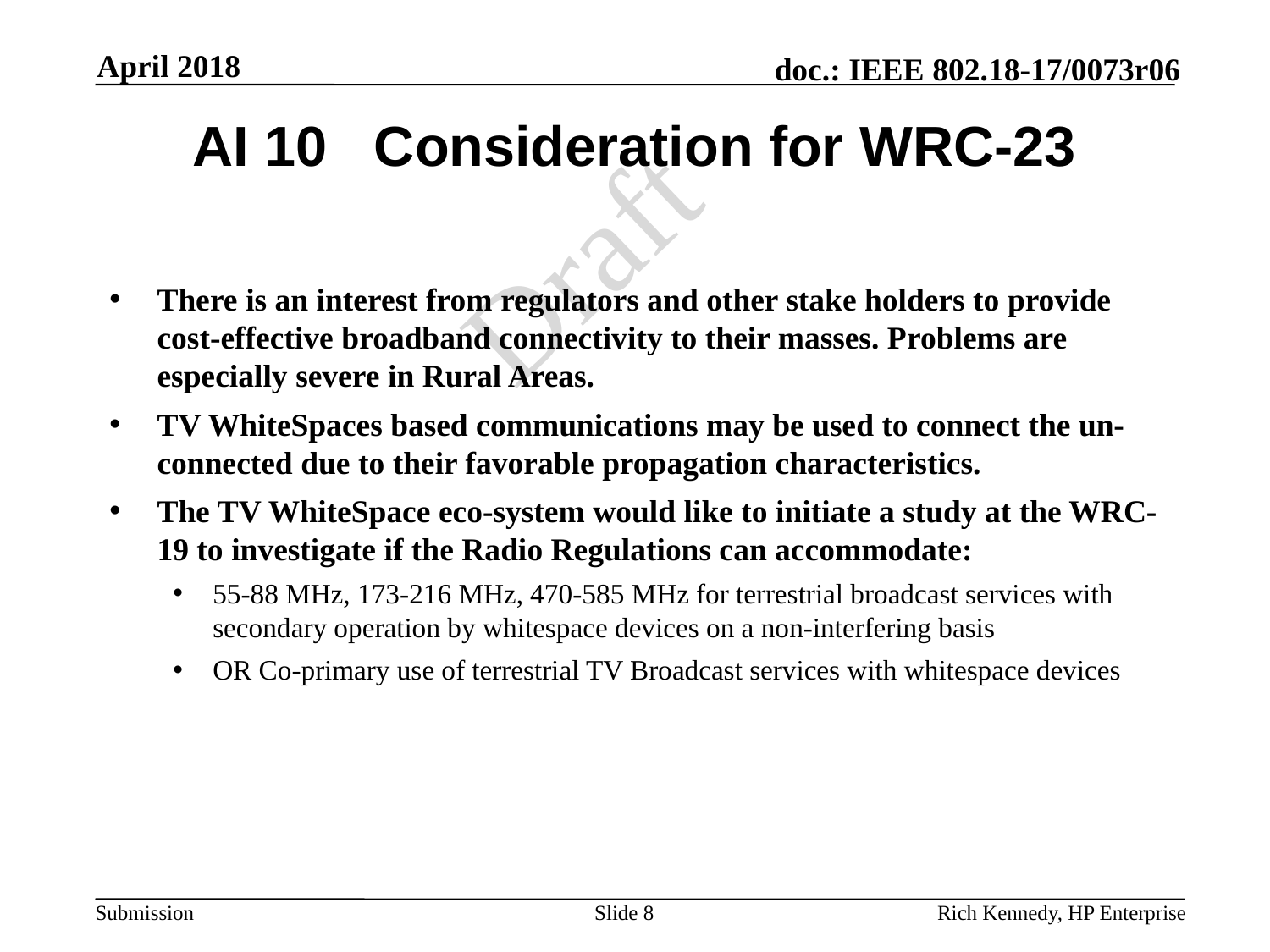

April 2018
# AI 10   Consideration for WRC-23

There is an interest from regulators and other stake holders to provide cost-effective broadband connectivity to their masses. Problems are especially severe in Rural Areas.
TV WhiteSpaces based communications may be used to connect the un-connected due to their favorable propagation characteristics.
The TV WhiteSpace eco-system would like to initiate a study at the WRC-19 to investigate if the Radio Regulations can accommodate:
55-88 MHz, 173-216 MHz, 470-585 MHz for terrestrial broadcast services with secondary operation by whitespace devices on a non-interfering basis
OR Co-primary use of terrestrial TV Broadcast services with whitespace devices

Slide 8
Rich Kennedy, HP Enterprise